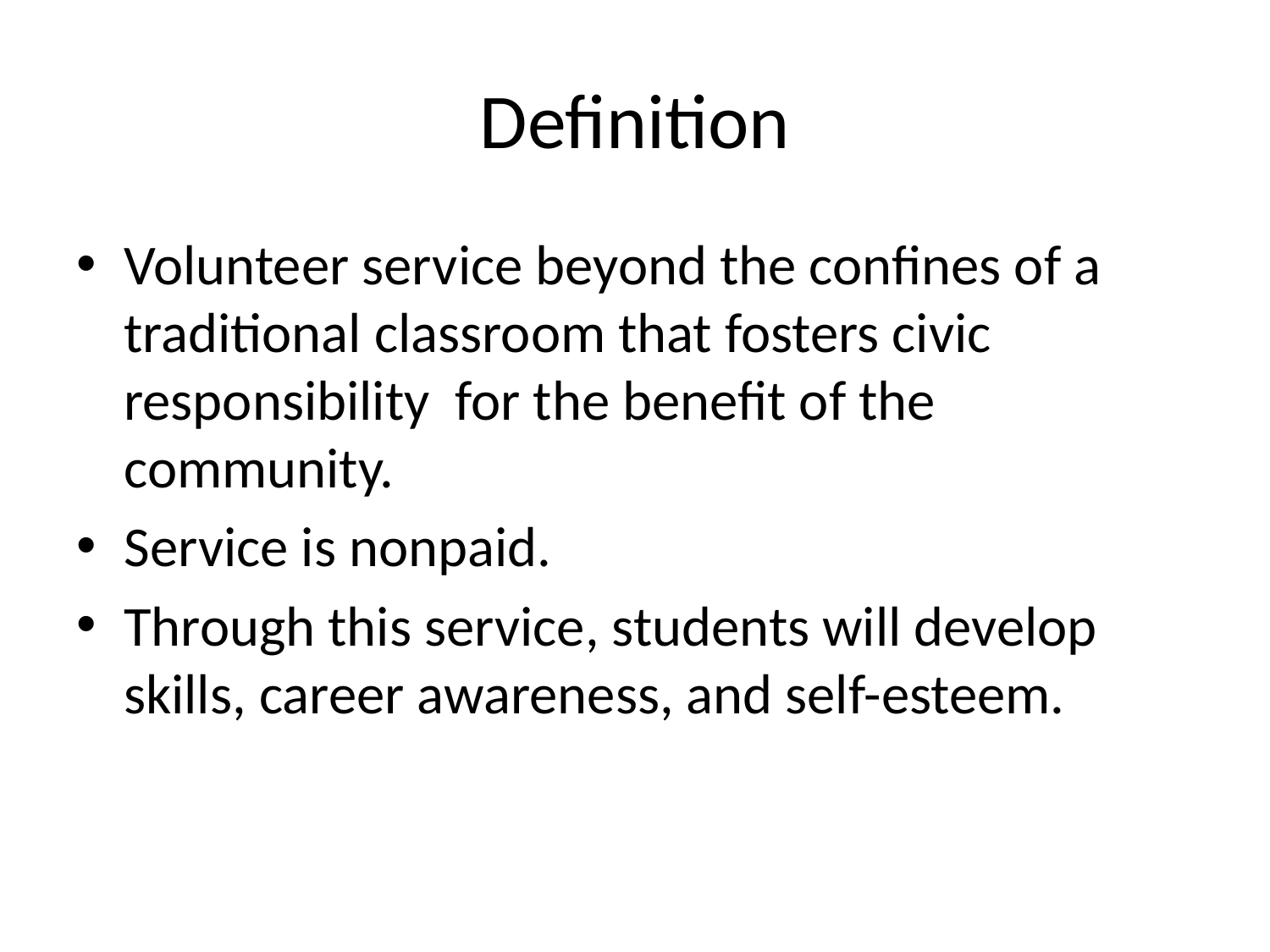

# Definition
Volunteer service beyond the confines of a traditional classroom that fosters civic responsibility  for the benefit of the community.
Service is nonpaid.
Through this service, students will develop skills, career awareness, and self-esteem.